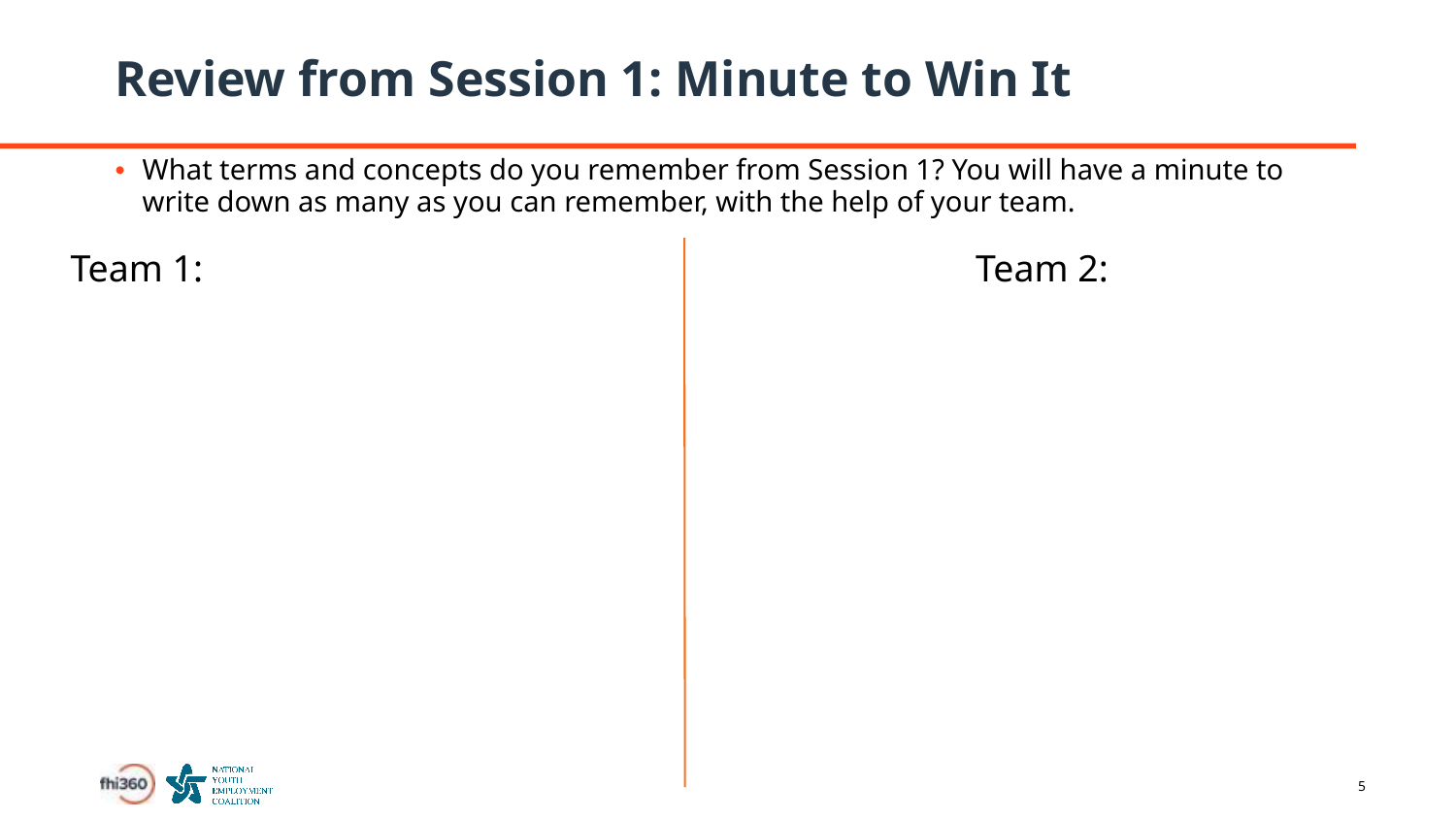

# Review from Session 1: Minute to Win It
What terms and concepts do you remember from Session 1? You will have a minute to write down as many as you can remember, with the help of your team.
Team 2:
Team 1: